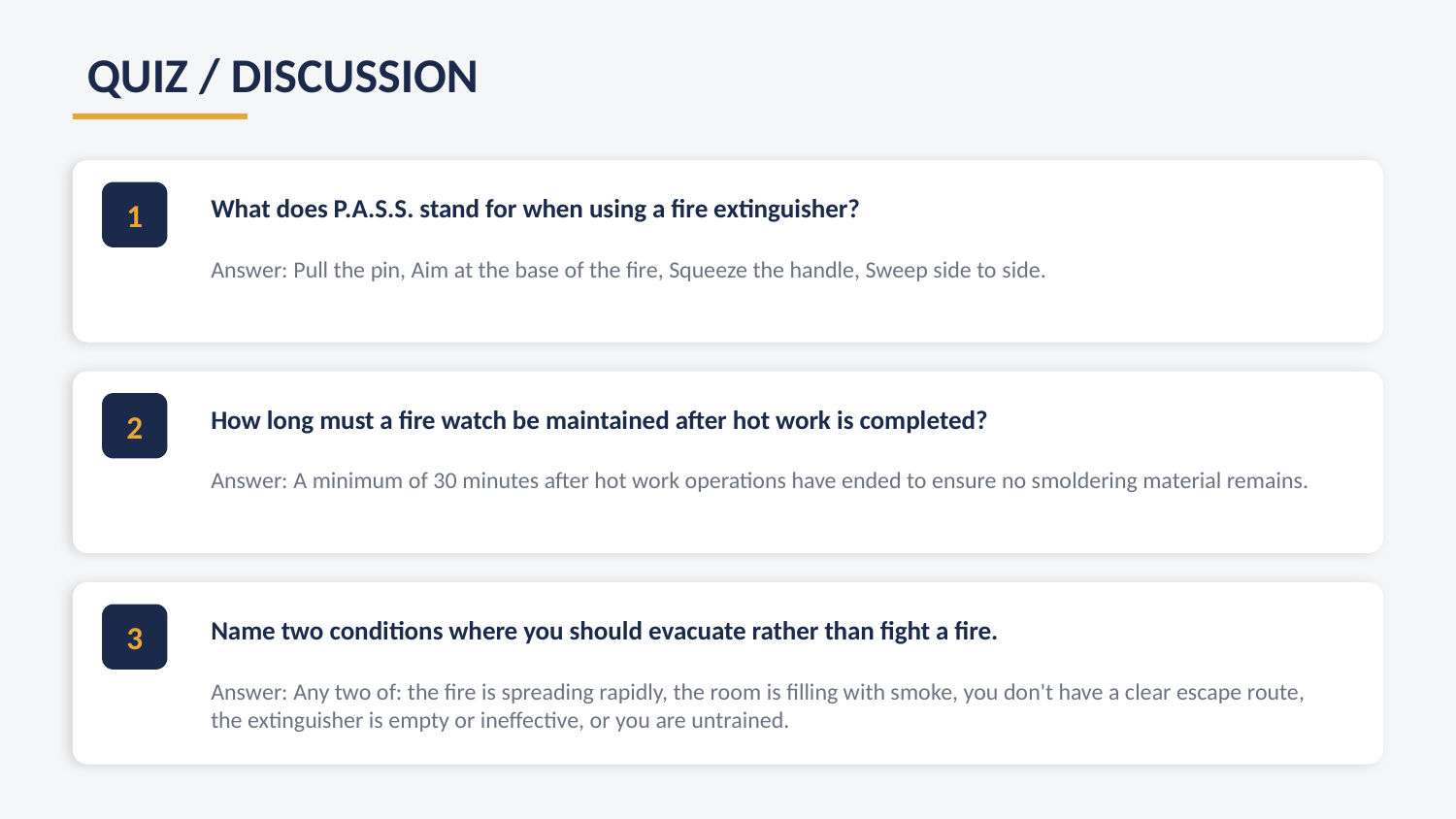

QUIZ / DISCUSSION

What does P.A.S.S. stand for when using a fire extinguisher?

1
Answer: Pull the pin, Aim at the base of the fire, Squeeze the handle, Sweep side to side.

How long must a fire watch be maintained after hot work is completed?

2
Answer: A minimum of 30 minutes after hot work operations have ended to ensure no smoldering material remains.

Name two conditions where you should evacuate rather than fight a fire.

3
Answer: Any two of: the fire is spreading rapidly, the room is filling with smoke, you don't have a clear escape route, the extinguisher is empty or ineffective, or you are untrained.